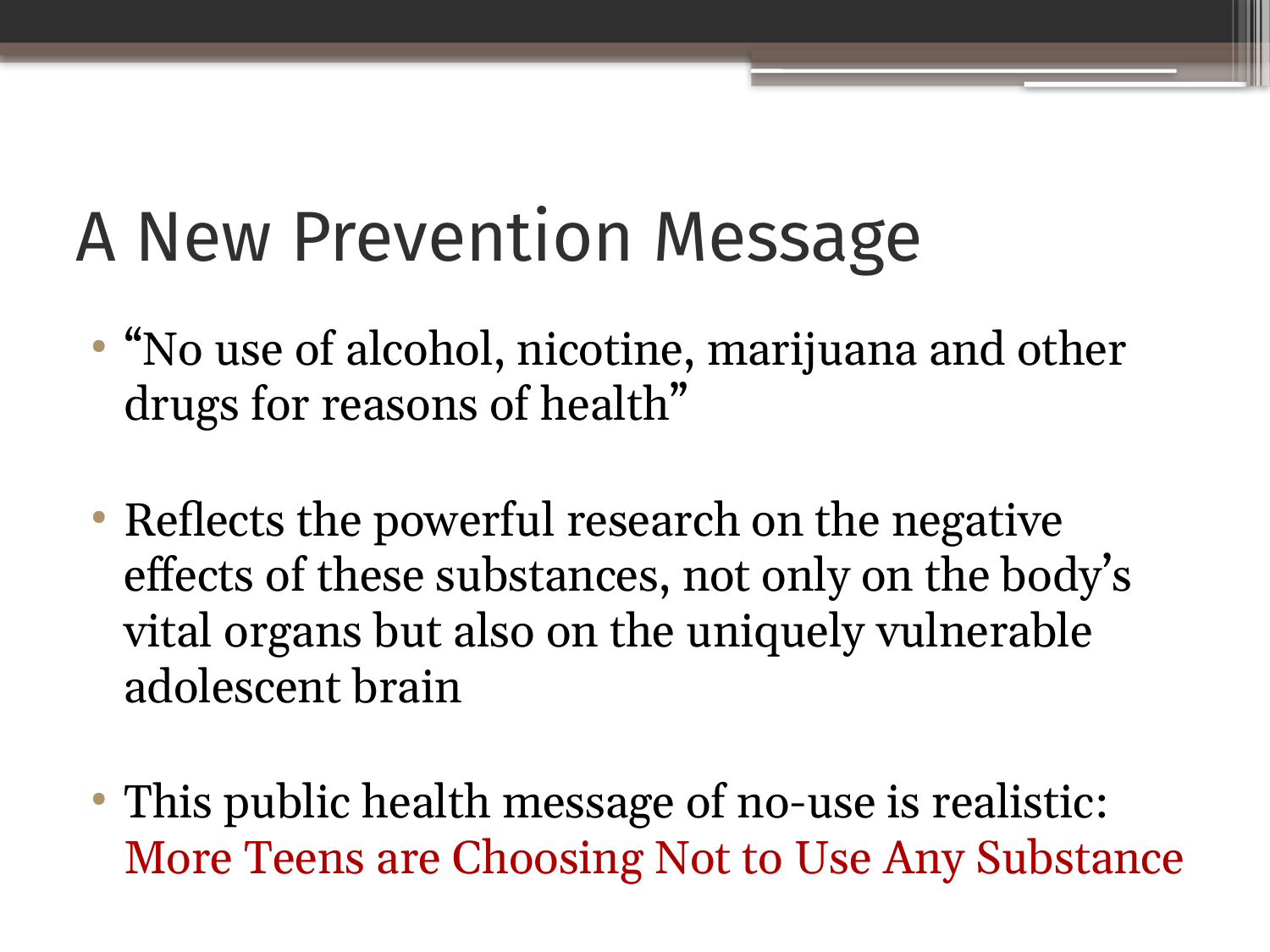

# A New Prevention Message
“No use of alcohol, nicotine, marijuana and other drugs for reasons of health”

Reflects the powerful research on the negative effects of these substances, not only on the body’s vital organs but also on the uniquely vulnerable adolescent brain

This public health message of no-use is realistic: More Teens are Choosing Not to Use Any Substance